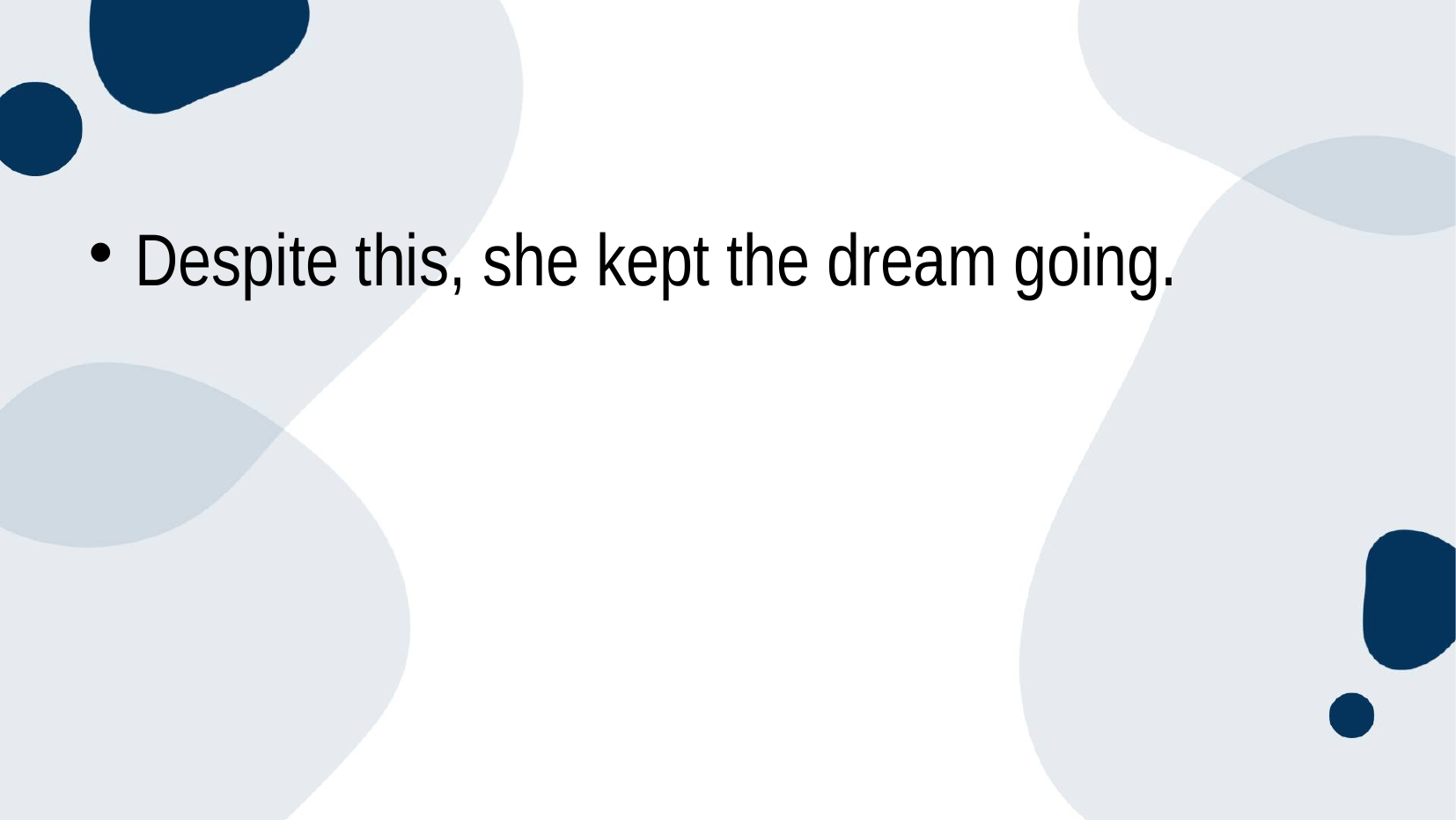

#
Despite this, she kept the dream going.